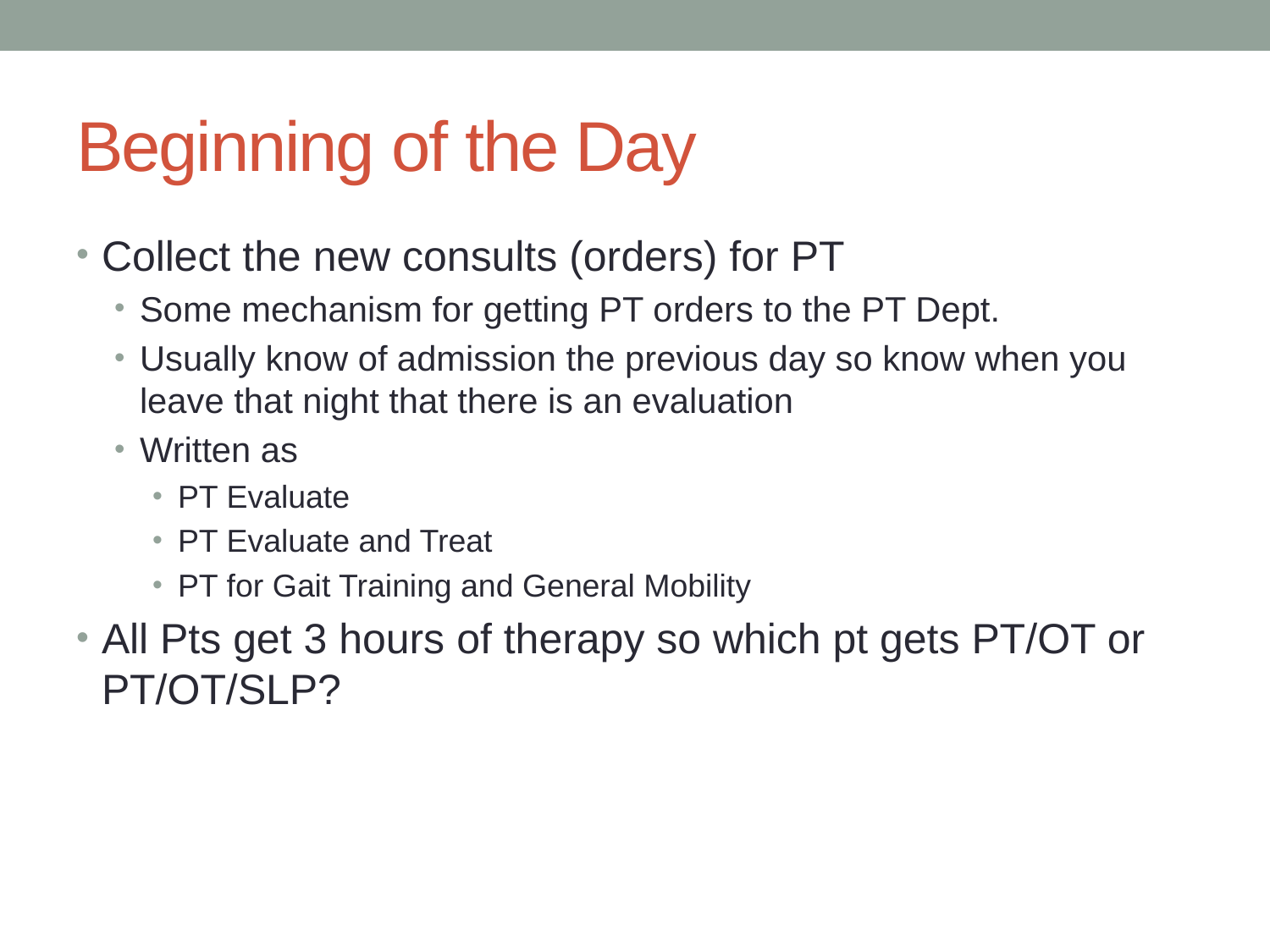

# Beginning of the Day
Collect the new consults (orders) for PT
Some mechanism for getting PT orders to the PT Dept.
Usually know of admission the previous day so know when you leave that night that there is an evaluation
Written as
PT Evaluate
PT Evaluate and Treat
PT for Gait Training and General Mobility
All Pts get 3 hours of therapy so which pt gets PT/OT or PT/OT/SLP?